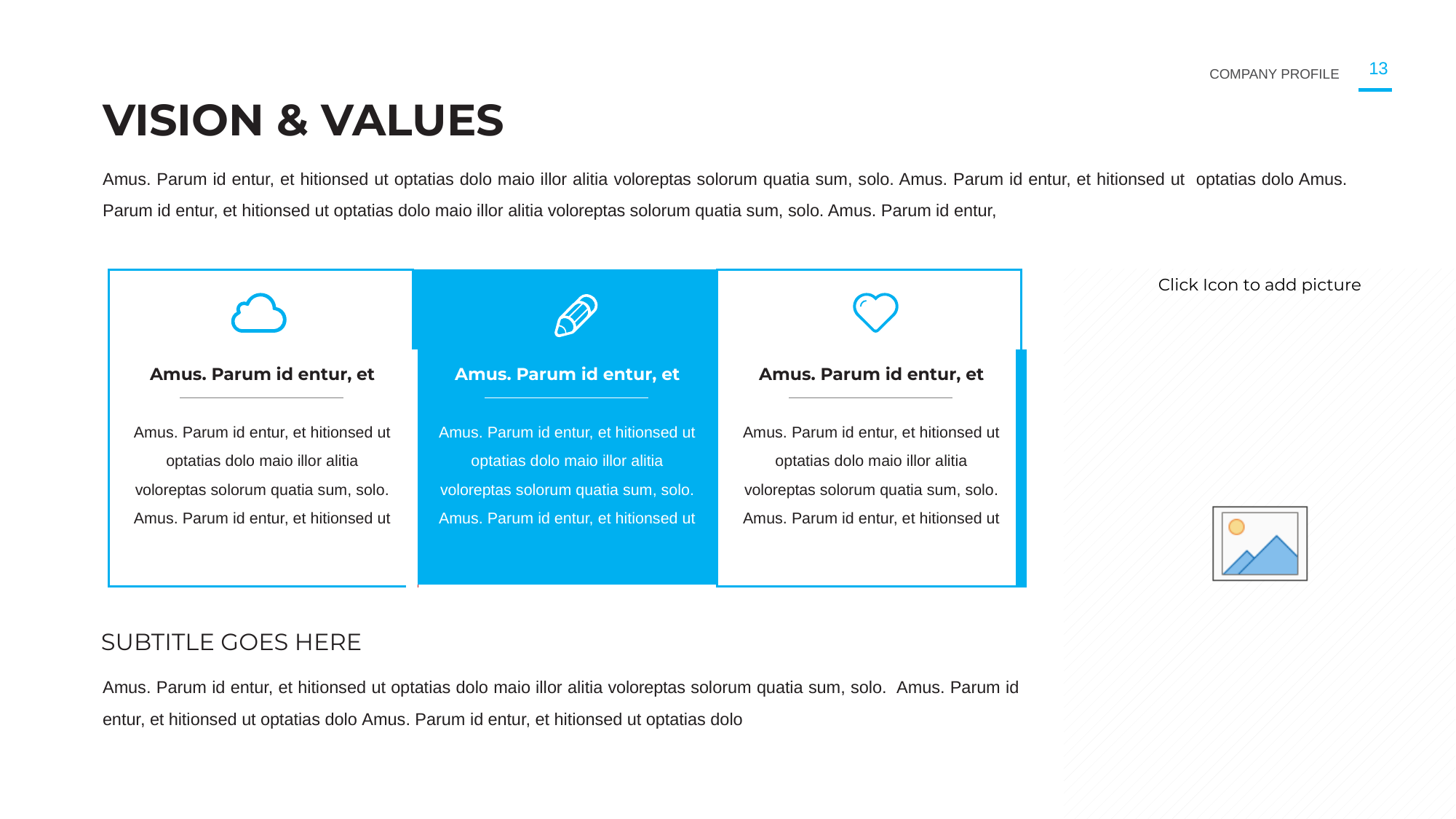

VISION & VALUES
Amus. Parum id entur, et hitionsed ut optatias dolo maio illor alitia voloreptas solorum quatia sum, solo. Amus. Parum id entur, et hitionsed ut  optatias dolo Amus. Parum id entur, et hitionsed ut optatias dolo maio illor alitia voloreptas solorum quatia sum, solo. Amus. Parum id entur,

Amus. Parum id entur, et
Amus. Parum id entur, et
Amus. Parum id entur, et
Amus. Parum id entur, et hitionsed ut optatias dolo maio illor alitia voloreptas solorum quatia sum, solo. Amus. Parum id entur, et hitionsed ut
Amus. Parum id entur, et hitionsed ut optatias dolo maio illor alitia voloreptas solorum quatia sum, solo. Amus. Parum id entur, et hitionsed ut
Amus. Parum id entur, et hitionsed ut optatias dolo maio illor alitia voloreptas solorum quatia sum, solo. Amus. Parum id entur, et hitionsed ut
SUBTITLE GOES HERE
Amus. Parum id entur, et hitionsed ut optatias dolo maio illor alitia voloreptas solorum quatia sum, solo.  Amus. Parum id entur, et hitionsed ut optatias dolo Amus. Parum id entur, et hitionsed ut optatias dolo